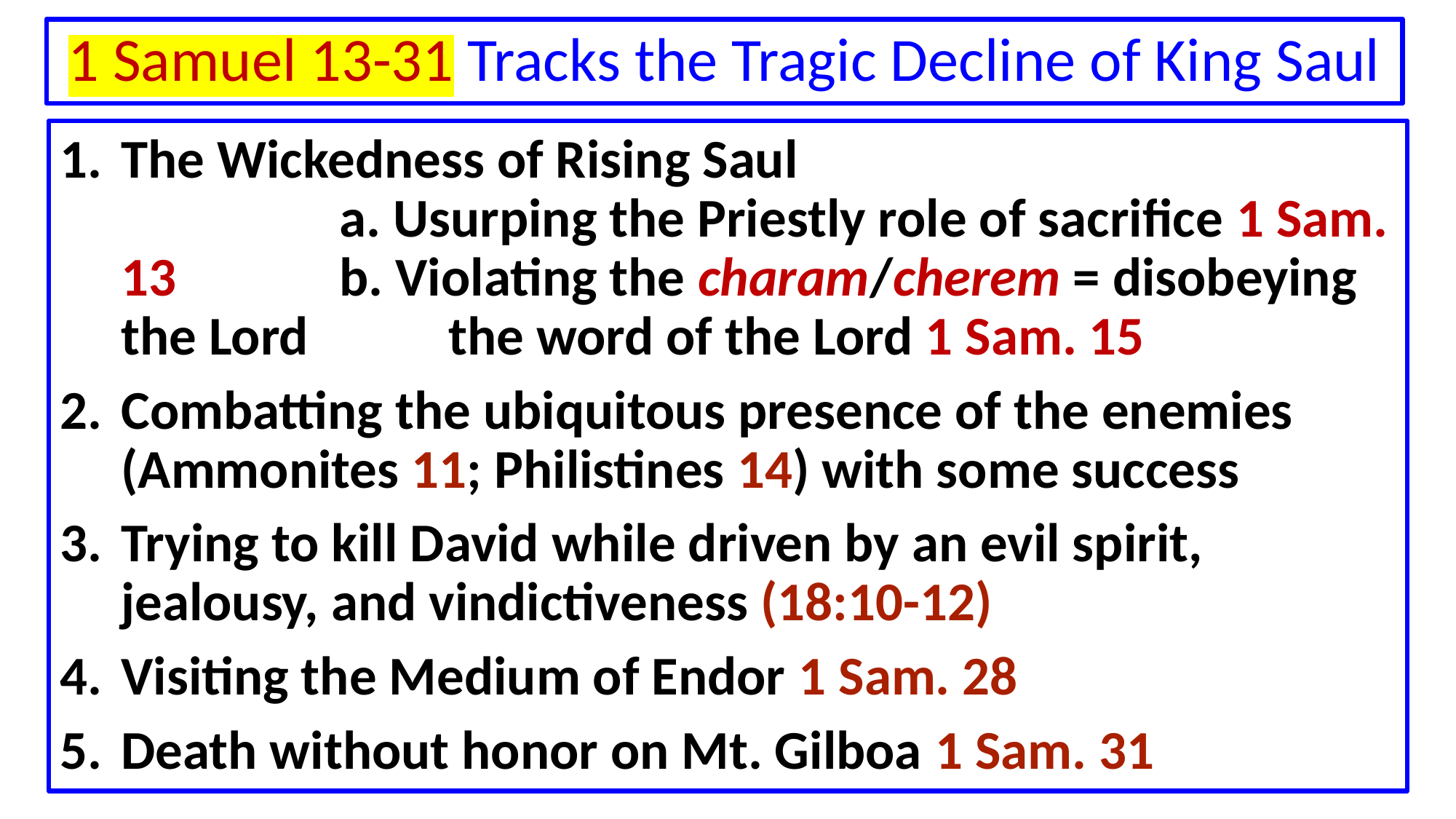

# 1 Samuel 13-31 Tracks the Tragic Decline of King Saul
The Wickedness of Rising Saul							a. Usurping the Priestly role of sacrifice 1 Sam. 13		b. Violating the charam/cherem = disobeying the Lord 		the word of the Lord 1 Sam. 15
Combatting the ubiquitous presence of the enemies (Ammonites 11; Philistines 14) with some success
Trying to kill David while driven by an evil spirit, jealousy, and vindictiveness (18:10-12)
Visiting the Medium of Endor 1 Sam. 28
Death without honor on Mt. Gilboa 1 Sam. 31